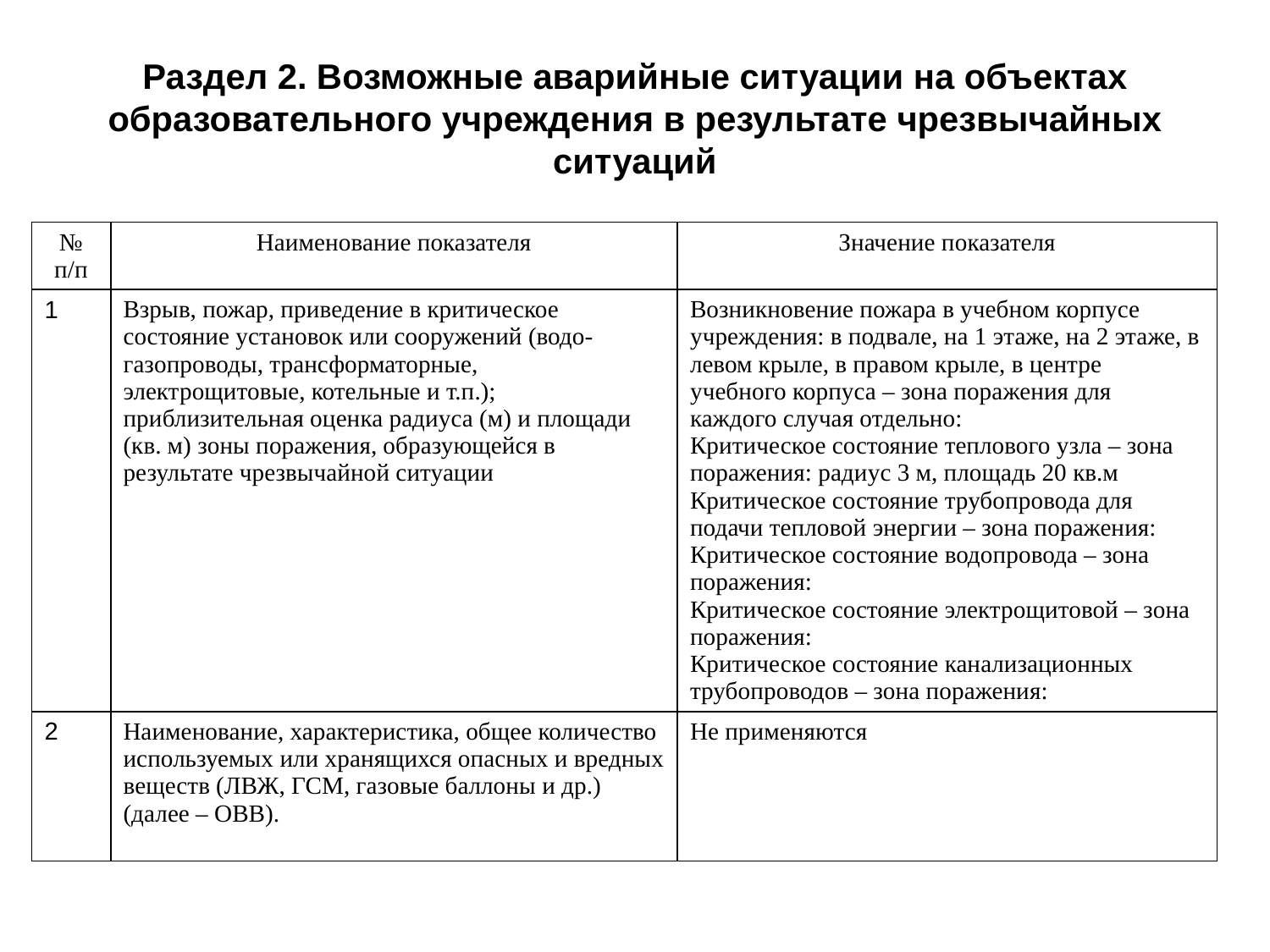

# Раздел 2. Возможные аварийные ситуации на объектах образовательного учреждения в результате чрезвычайных ситуаций
| № п/п | Наименование показателя | Значение показателя |
| --- | --- | --- |
| 1 | Взрыв, пожар, приведение в критическое состояние установок или сооружений (водо-газопроводы, трансформаторные, электрощитовые, котельные и т.п.); приблизительная оценка радиуса (м) и площади (кв. м) зоны поражения, образующейся в результате чрезвычайной ситуации | Возникновение пожара в учебном корпусе учреждения: в подвале, на 1 этаже, на 2 этаже, в левом крыле, в правом крыле, в центре учебного корпуса – зона поражения для каждого случая отдельно: Критическое состояние теплового узла – зона поражения: радиус 3 м, площадь 20 кв.м Критическое состояние трубопровода для подачи тепловой энергии – зона поражения: Критическое состояние водопровода – зона поражения: Критическое состояние электрощитовой – зона поражения: Критическое состояние канализационных трубопроводов – зона поражения: |
| 2 | Наименование, характеристика, общее количество используемых или хранящихся опасных и вредных веществ (ЛВЖ, ГСМ, газовые баллоны и др.) (далее – ОВВ). | Не применяются |